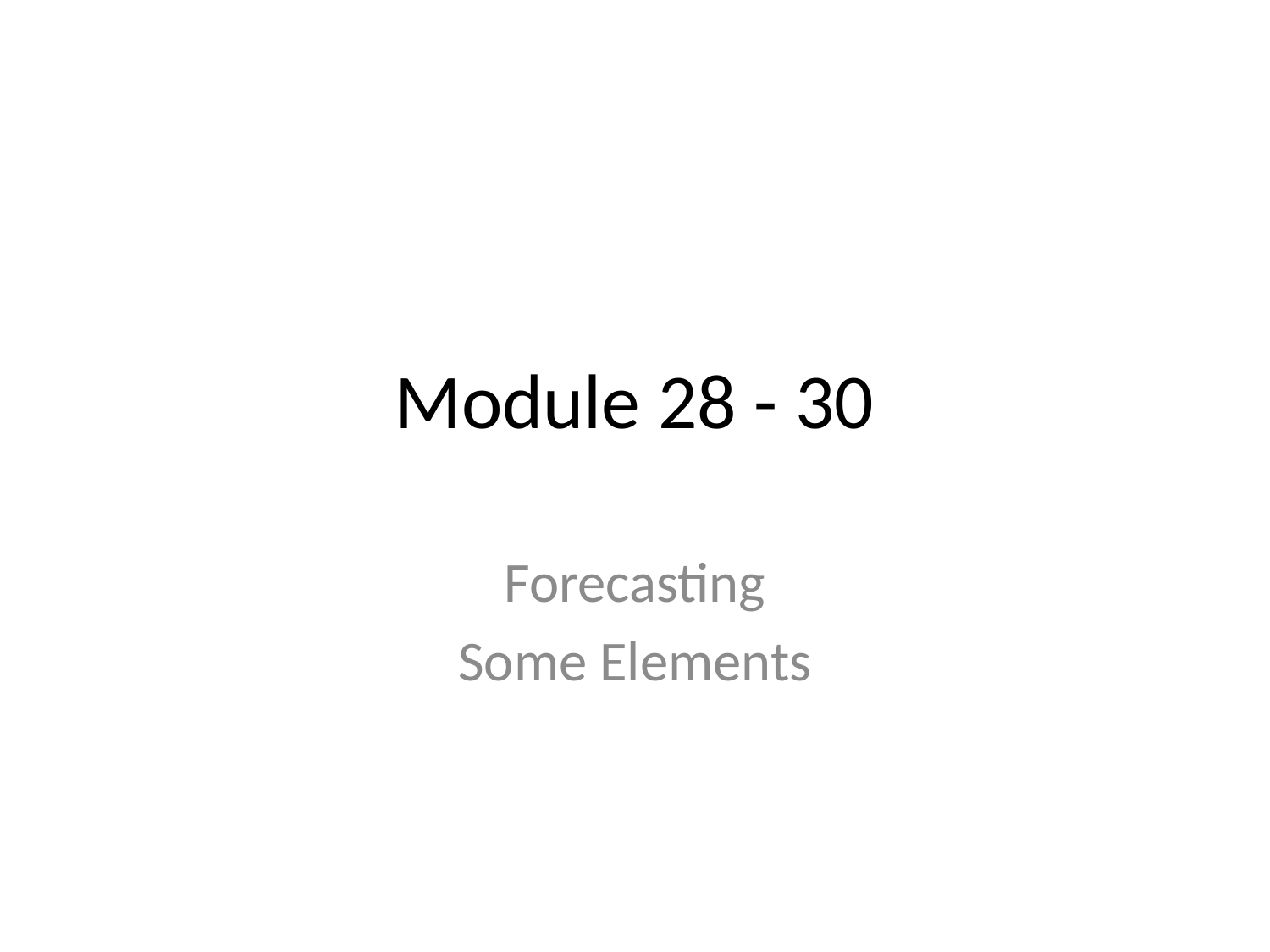

# Module 28 - 30
Forecasting
Some Elements